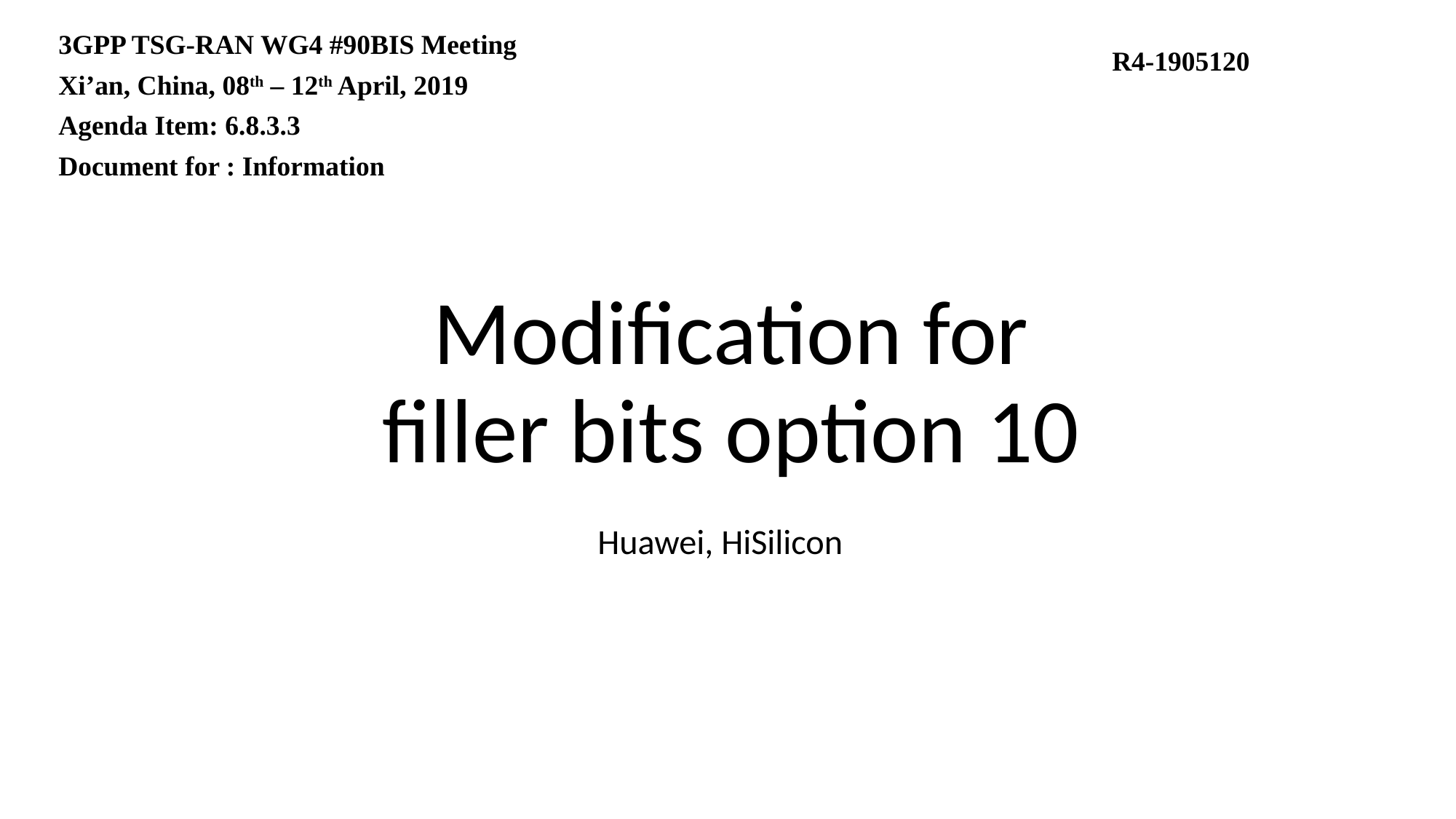

3GPP TSG-RAN WG4 #90BIS Meeting
Xi’an, China, 08th – 12th April, 2019
Agenda Item: 6.8.3.3
Document for : Information
R4-1905120
# Modification for filler bits option 10
Huawei, HiSilicon